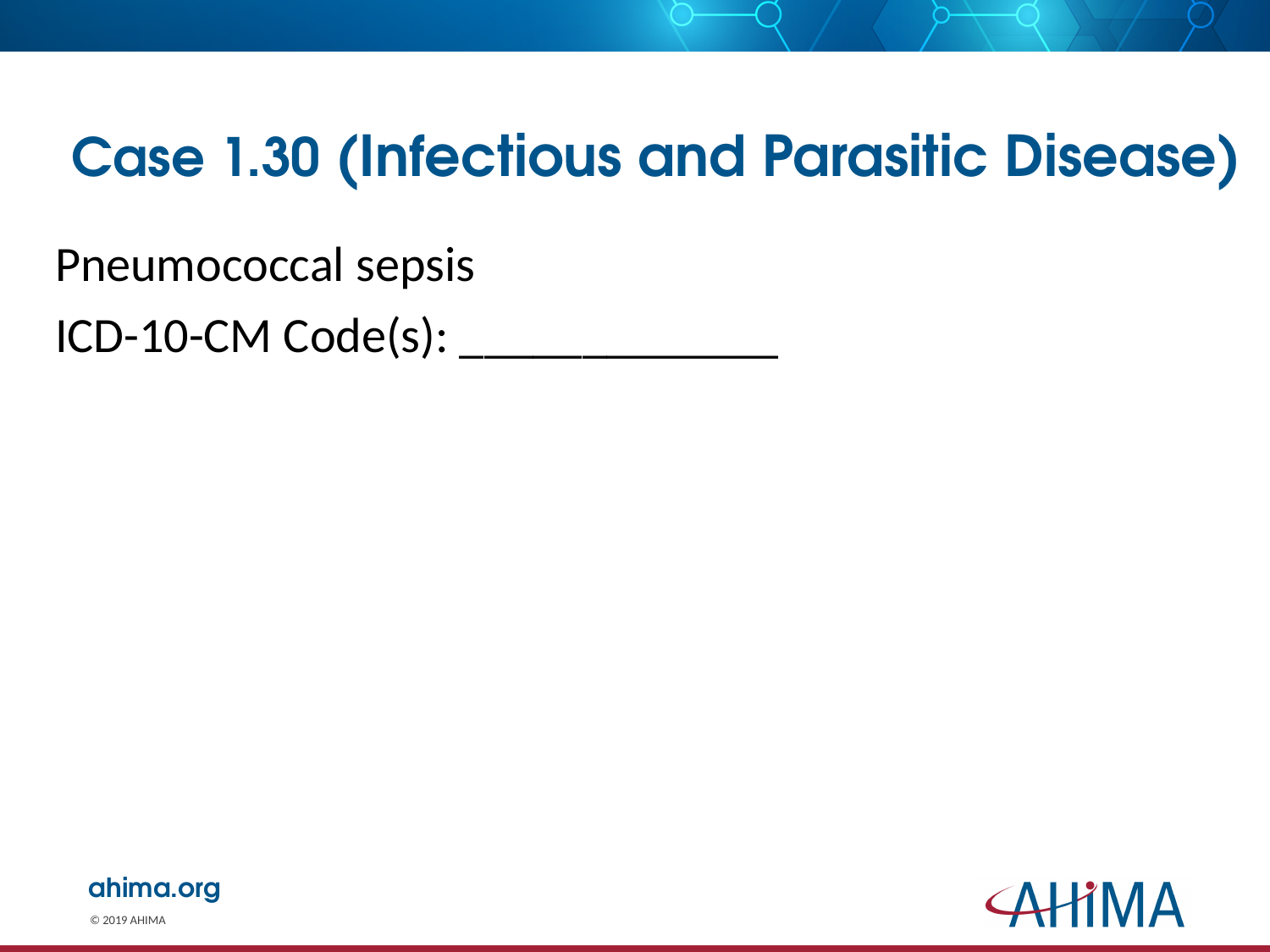

# Case 1.30 (Infectious and Parasitic Disease)
Pneumococcal sepsis
ICD-10-CM Code(s): _____________